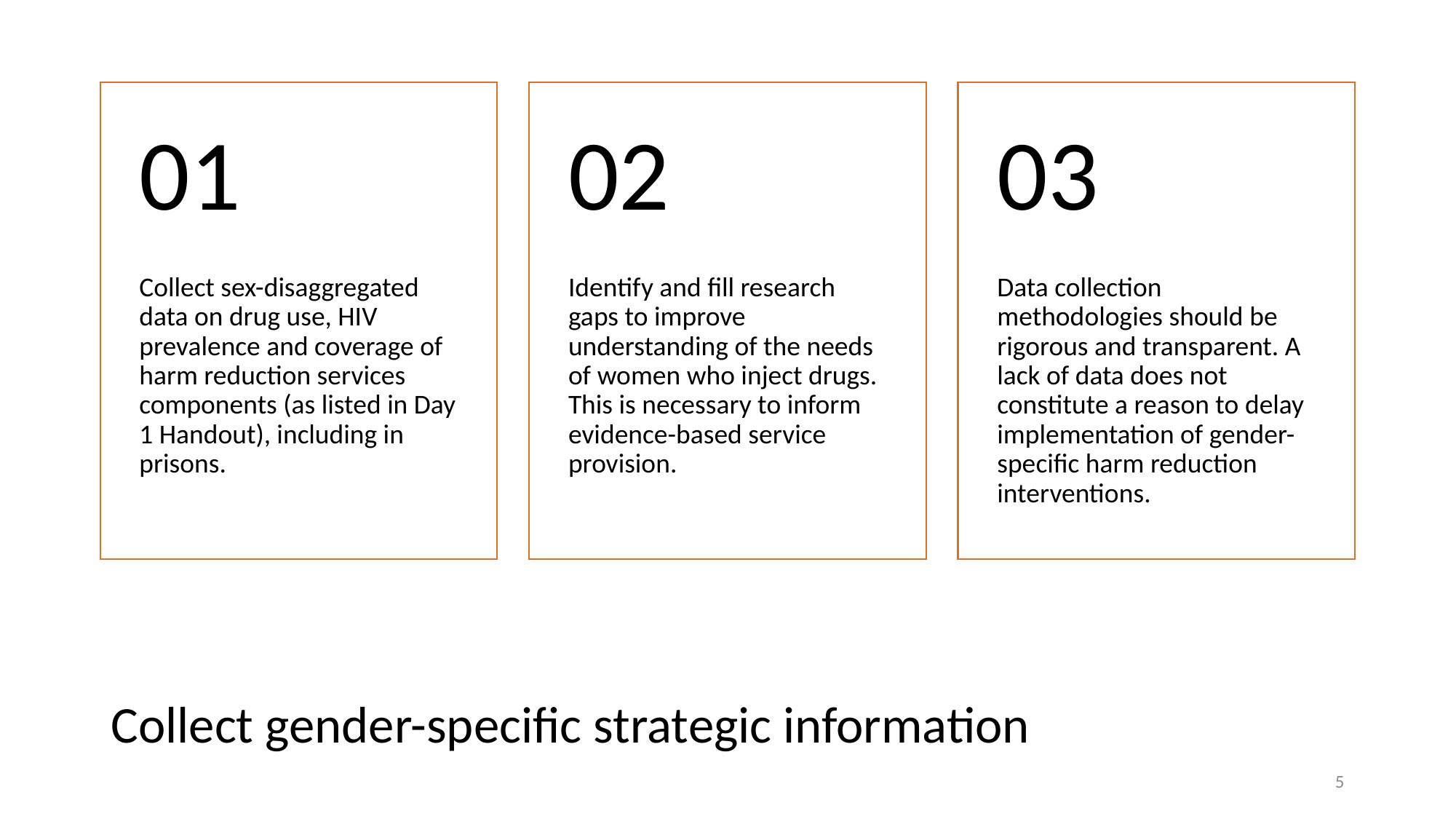

Collect sex-disaggregated data on drug use, HIV prevalence and coverage of harm reduction services components (as listed in Day 1 Handout), including in prisons.
01
Identify and fill research gaps to improve understanding of the needs of women who inject drugs. This is necessary to inform evidence-based service provision.
02
Data collection methodologies should be rigorous and transparent. A lack of data does not constitute a reason to delay implementation of gender-specific harm reduction interventions.
03
# Collect gender-specific strategic information
5